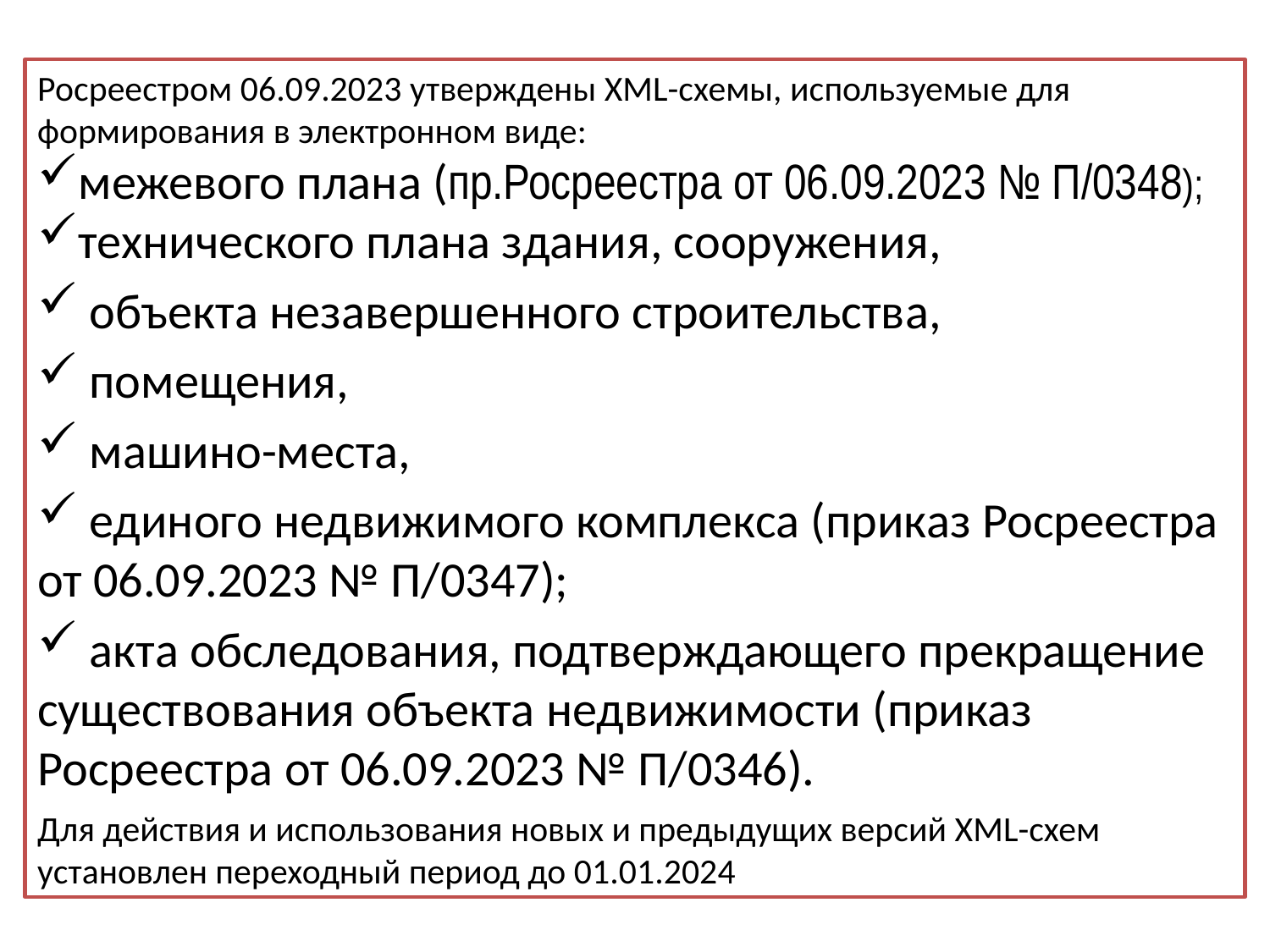

Росреестром 06.09.2023 утверждены XML-схемы, используемые для формирования в электронном виде:
межевого плана (пр.Росреестра от 06.09.2023 № П/0348);
технического плана здания, сооружения,
 объекта незавершенного строительства,
 помещения,
 машино-места,
 единого недвижимого комплекса (приказ Росреестра от 06.09.2023 № П/0347);
 акта обследования, подтверждающего прекращение существования объекта недвижимости (приказ Росреестра от 06.09.2023 № П/0346).
Для действия и использования новых и предыдущих версий XML-схем установлен переходный период до 01.01.2024